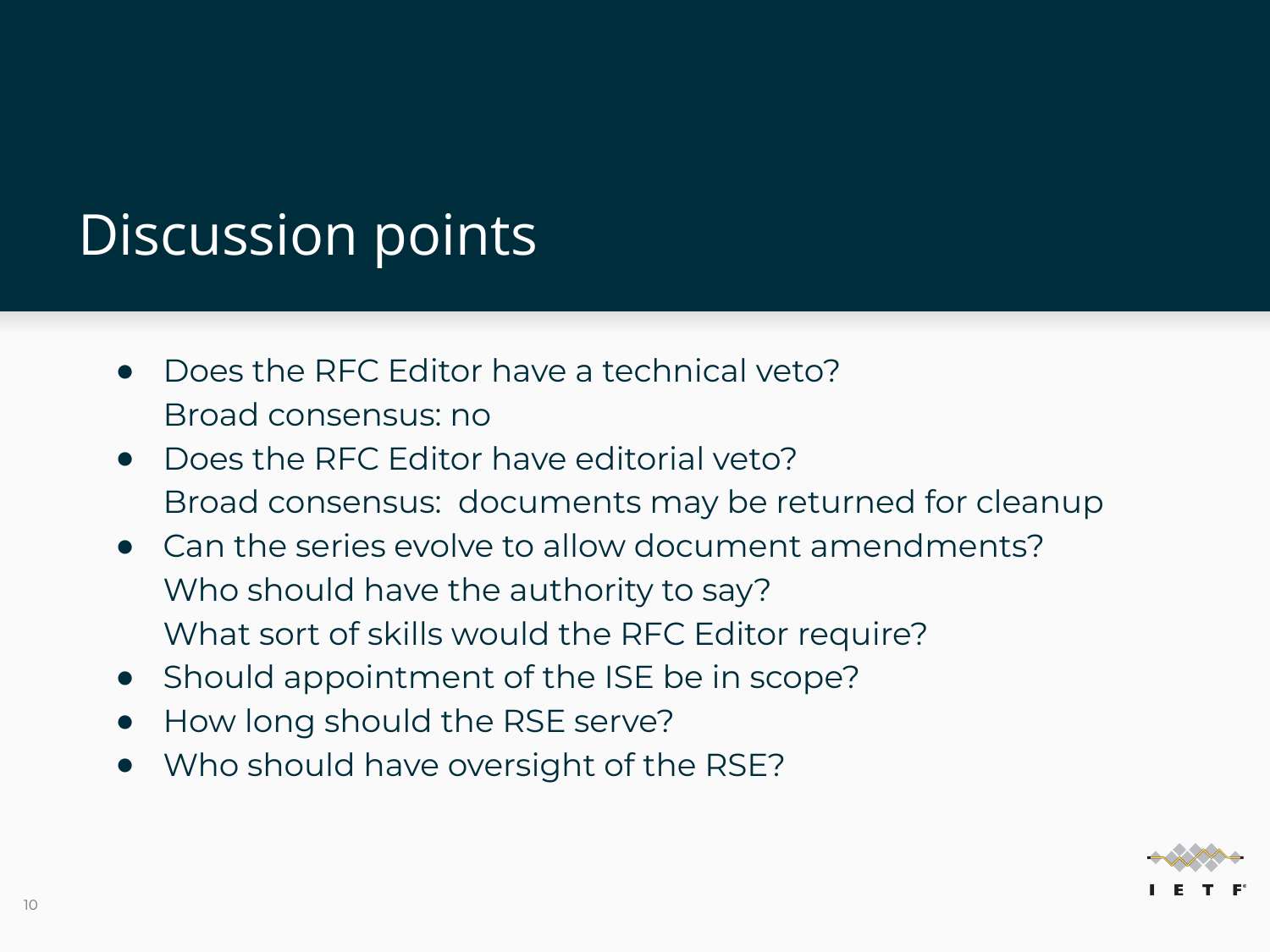

# Discussion points
Does the RFC Editor have a technical veto?
Broad consensus: no
Does the RFC Editor have editorial veto?
Broad consensus:  documents may be returned for cleanup
Can the series evolve to allow document amendments?
Who should have the authority to say?
What sort of skills would the RFC Editor require?
Should appointment of the ISE be in scope?
How long should the RSE serve?
Who should have oversight of the RSE?

10